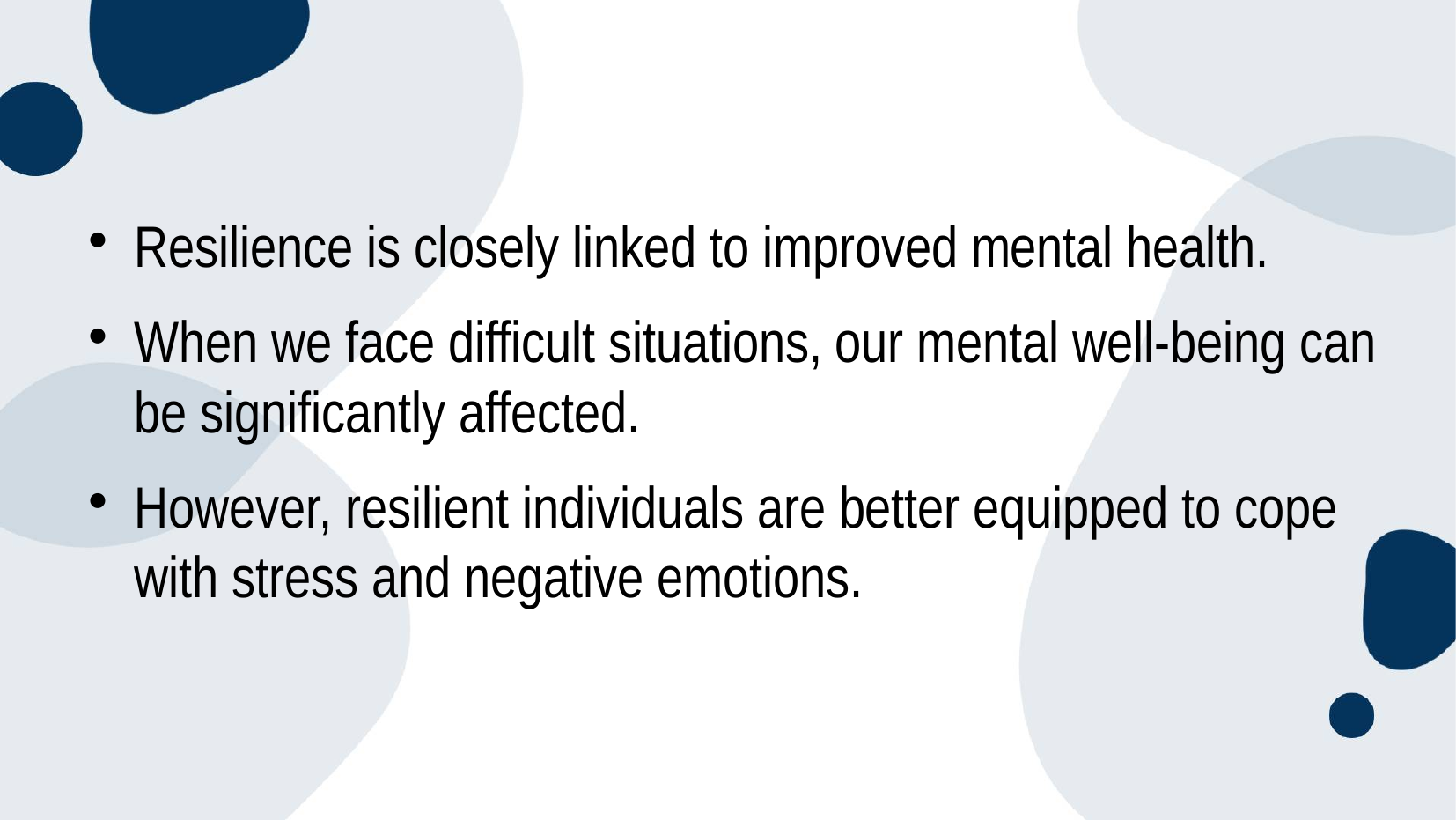

#
Resilience is closely linked to improved mental health.
When we face difficult situations, our mental well-being can be significantly affected.
However, resilient individuals are better equipped to cope with stress and negative emotions.